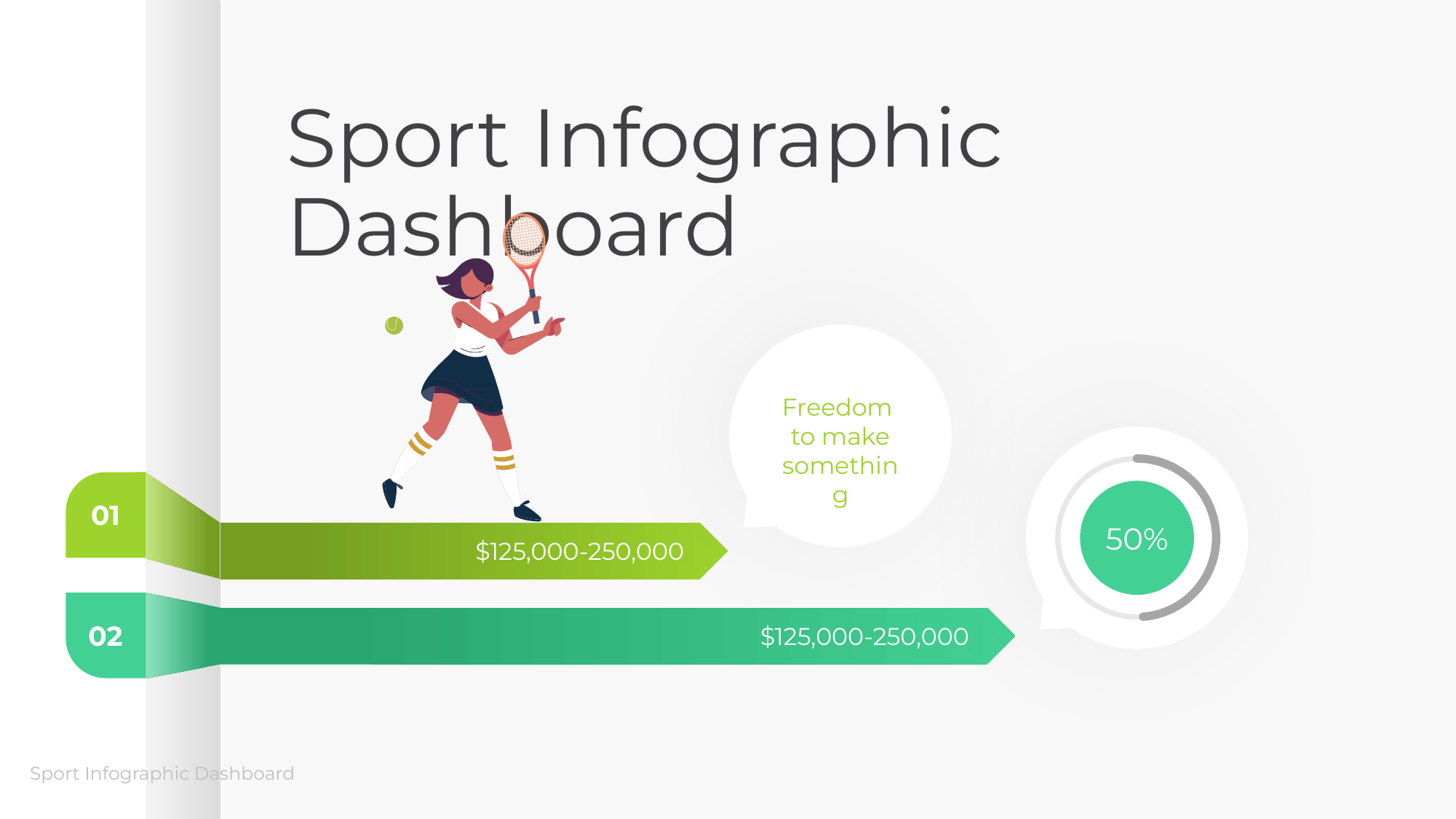

Sport Infographic Dashboard

Freedom
to make something

50%

01

$125,000-250,000

02

$125,000-250,000
Sport Infographic Dashboard